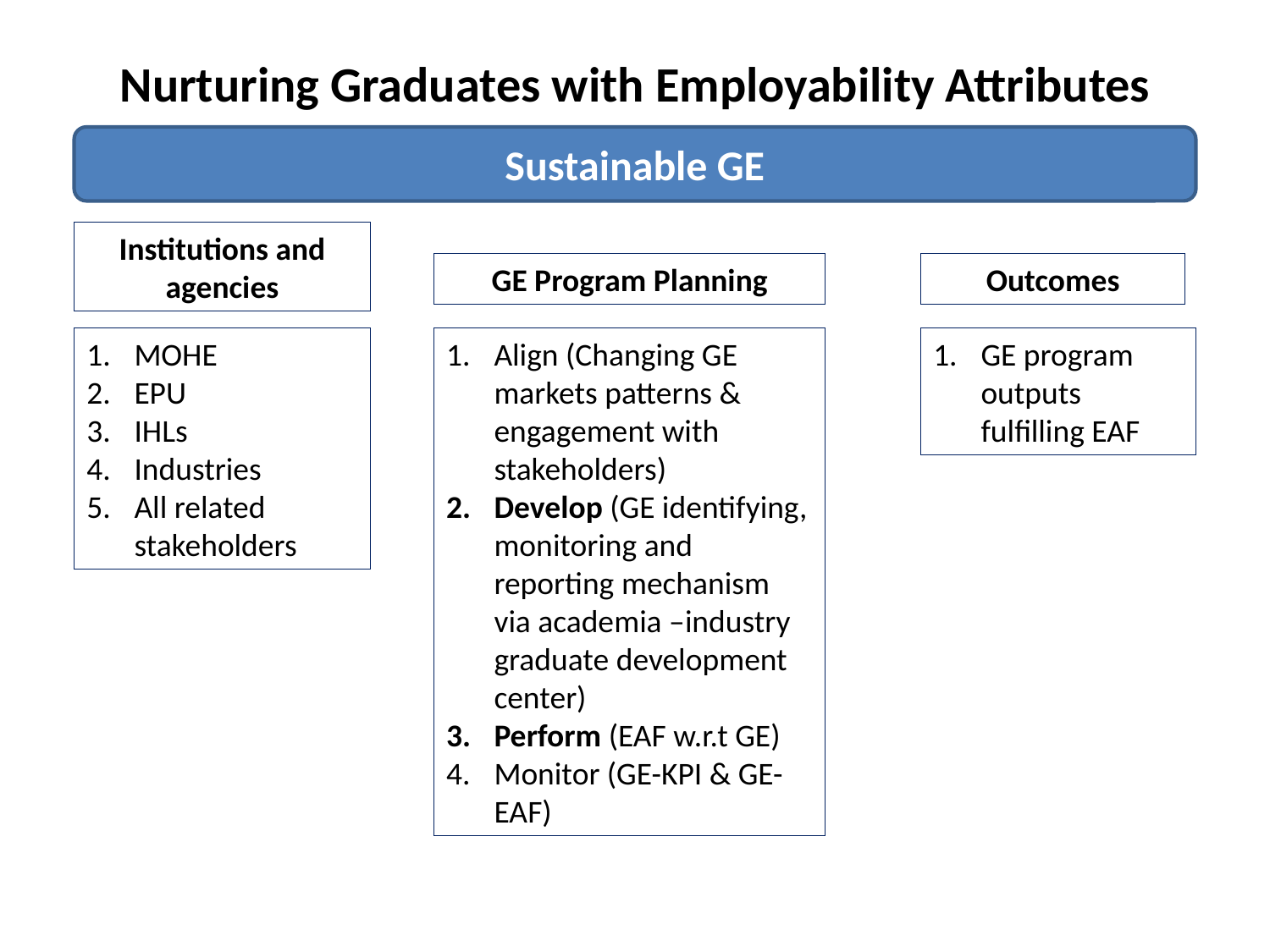

# Nurturing Graduates with Employability Attributes
Sustainable GE
Institutions and agencies
GE Program Planning
Outcomes
MOHE
EPU
IHLs
Industries
All related stakeholders
Align (Changing GE markets patterns & engagement with stakeholders)
Develop (GE identifying, monitoring and reporting mechanism via academia –industry graduate development center)
Perform (EAF w.r.t GE)
Monitor (GE-KPI & GE-EAF)
GE program outputs fulfilling EAF